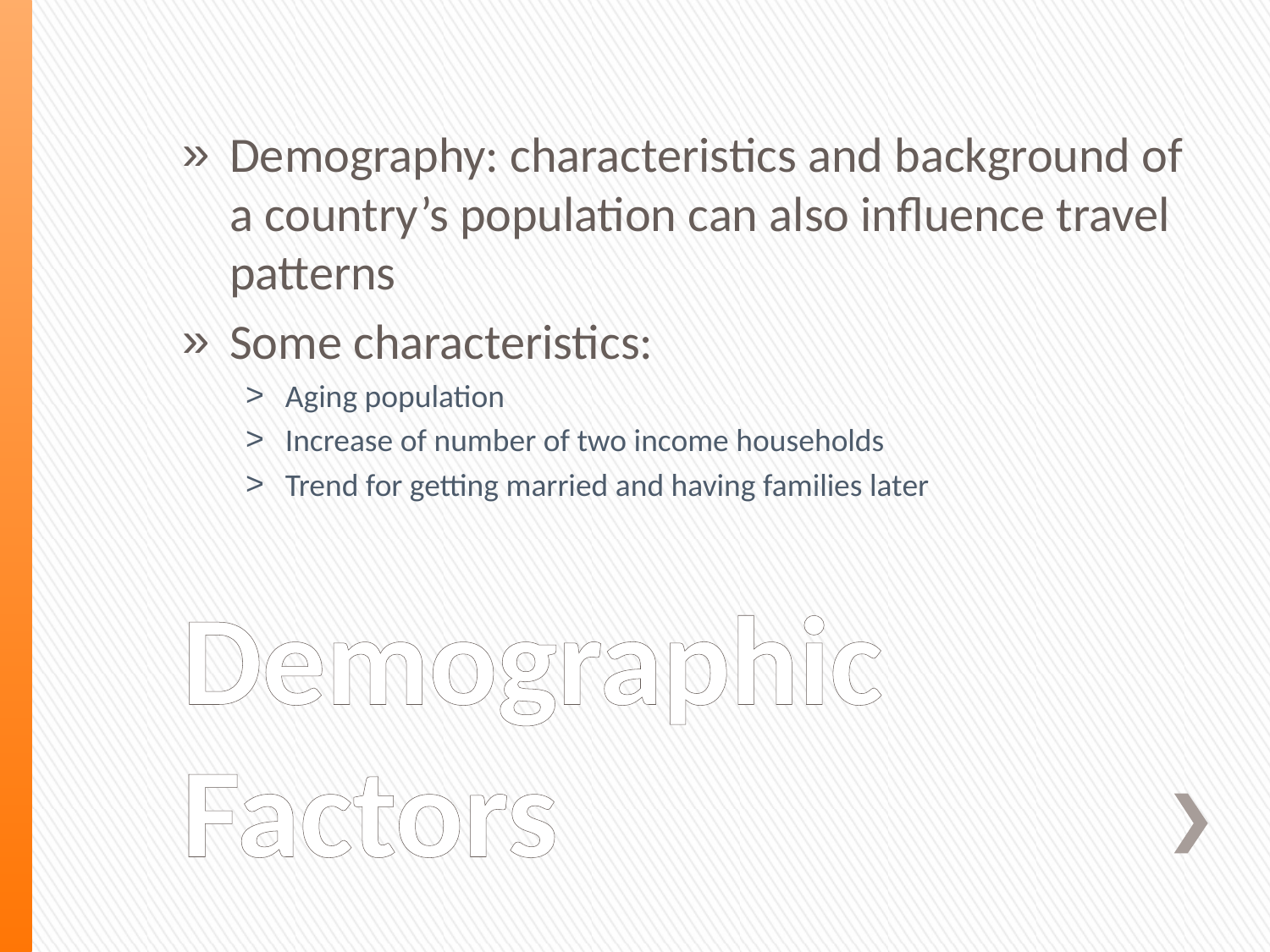

Demography: characteristics and background of a country’s population can also influence travel patterns
Some characteristics:
Aging population
Increase of number of two income households
Trend for getting married and having families later

# Demographic Factors